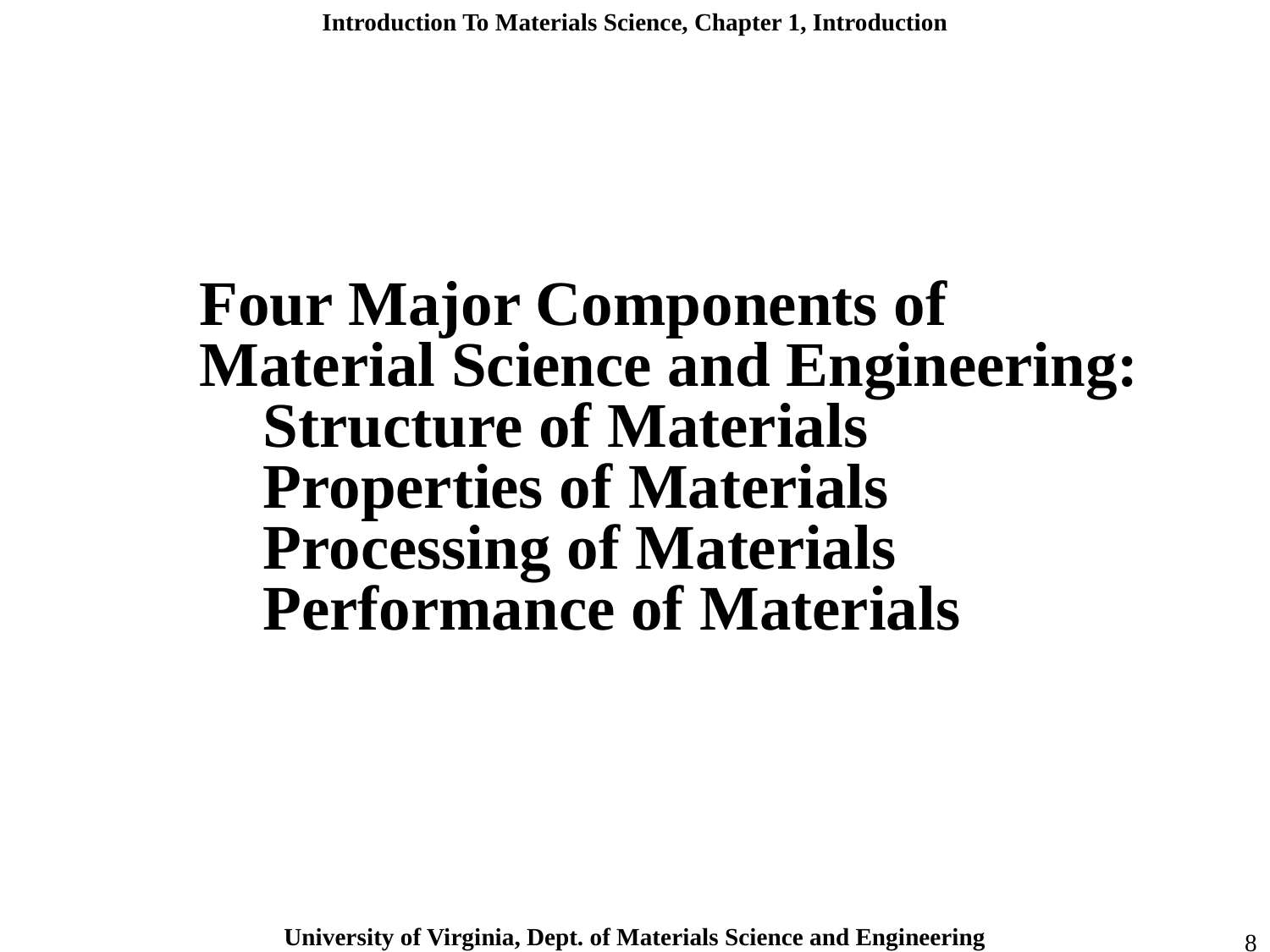

Four Major Components of Material Science and Engineering:
Structure of Materials
Properties of Materials
Processing of Materials
Performance of Materials
8